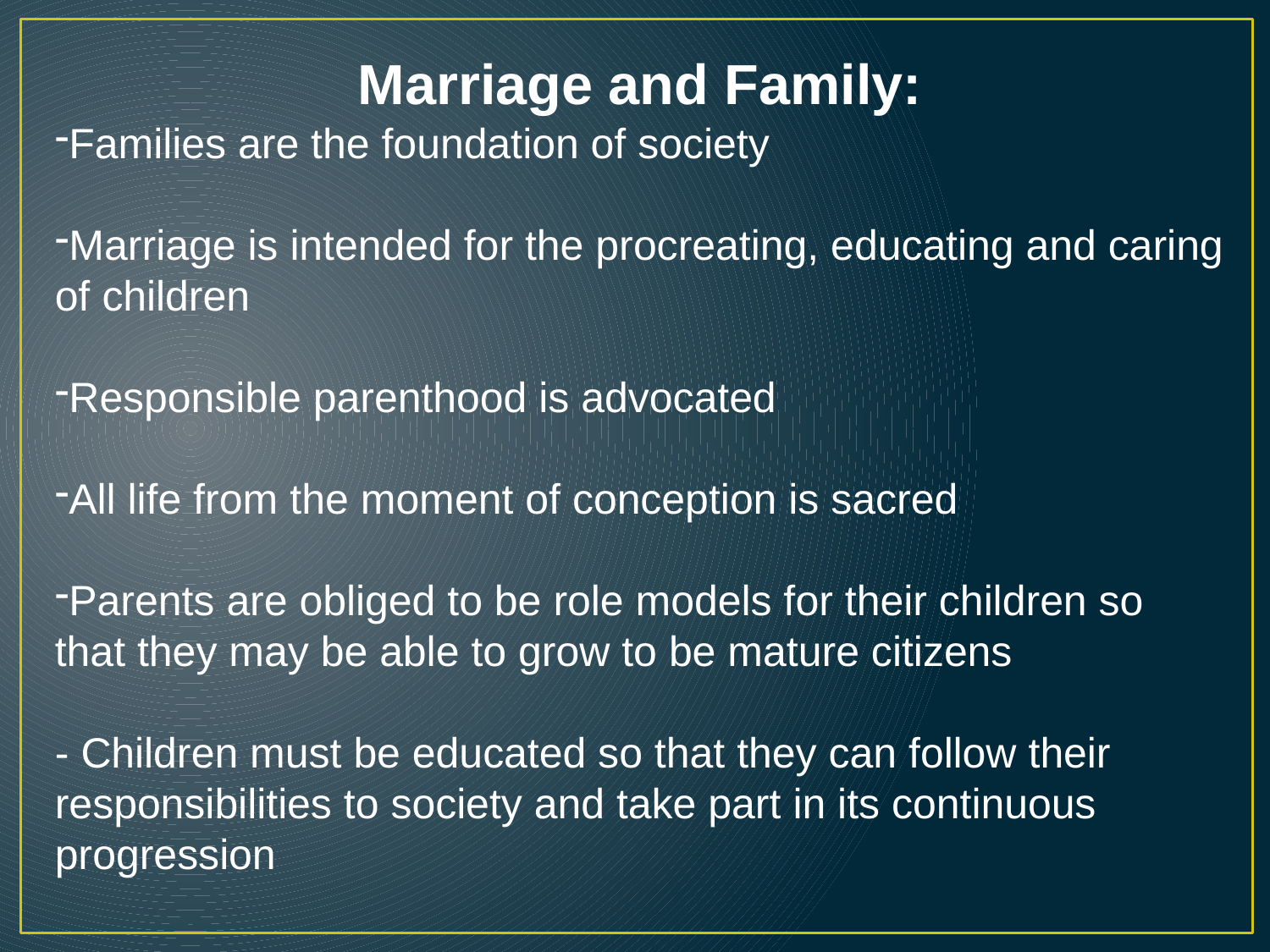

Marriage and Family:
Families are the foundation of society

Marriage is intended for the procreating, educating and caring of children

Responsible parenthood is advocated

All life from the moment of conception is sacred

Parents are obliged to be role models for their children so that they may be able to grow to be mature citizens

- Children must be educated so that they can follow their responsibilities to society and take part in its continuous progression